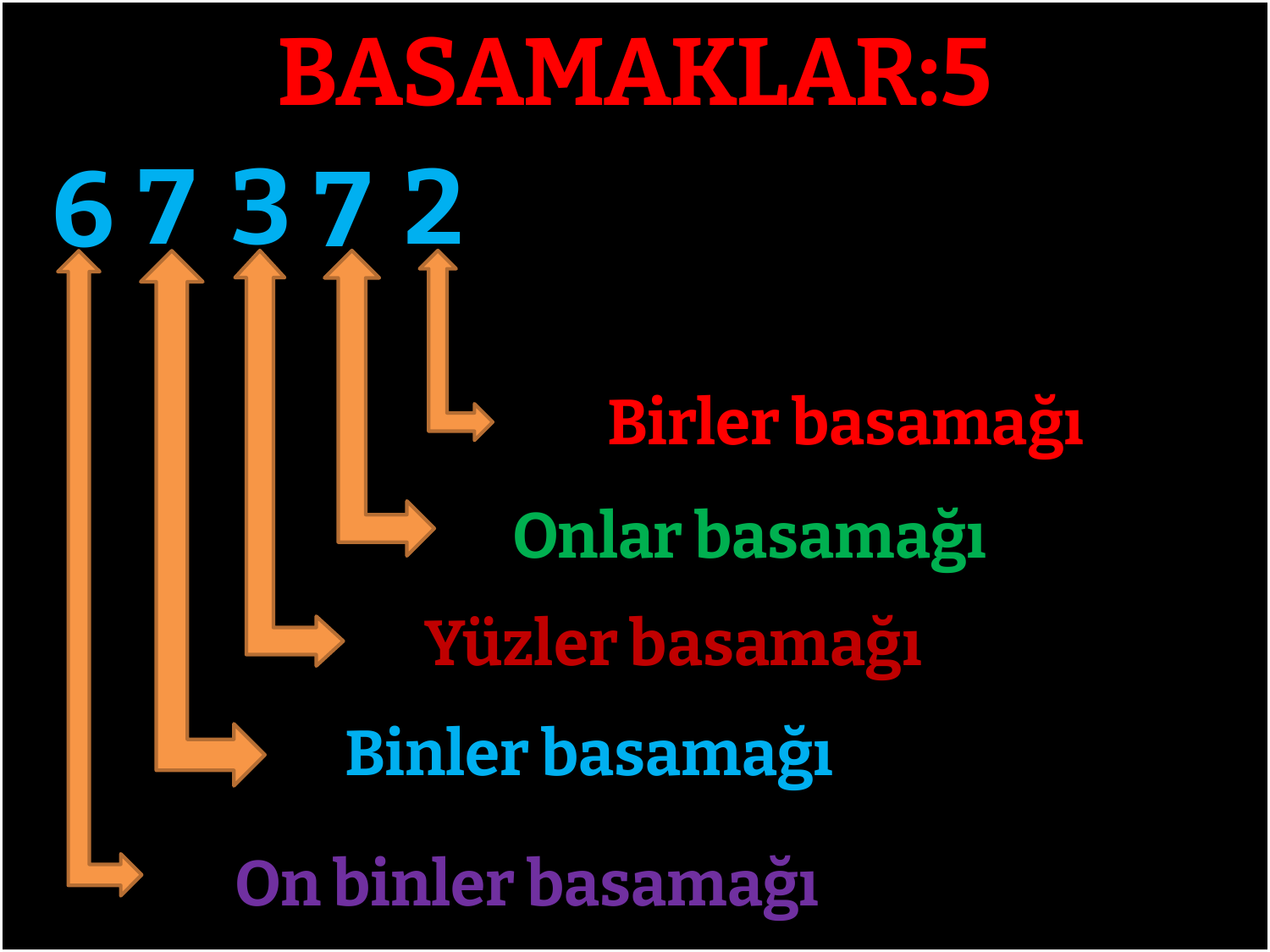

BASAMAKLAR:5
2
7
3
6
7
#

Birler basamağı

Onlar basamağı

Yüzler basamağı
Binler basamağı
On binler basamağı